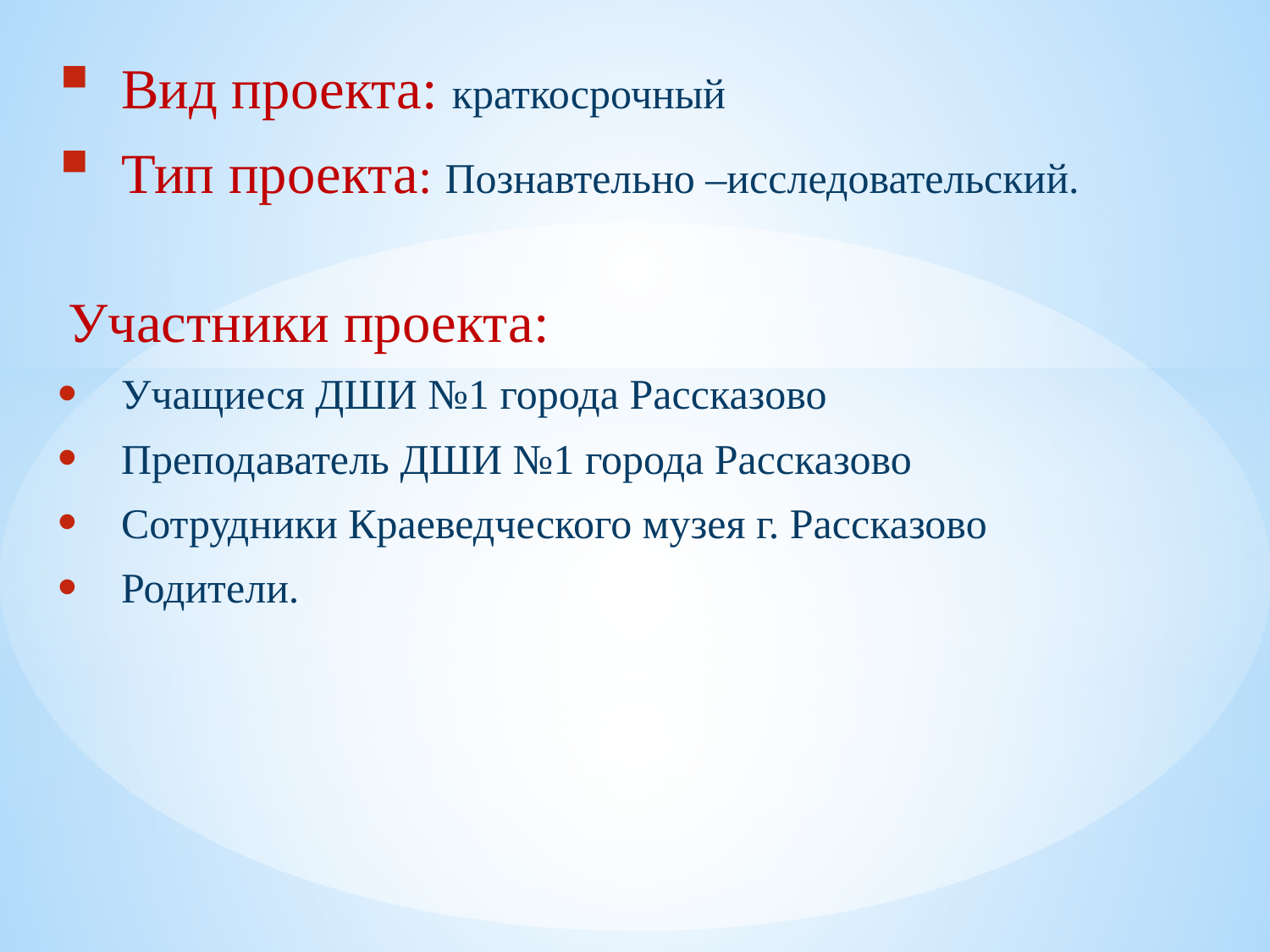

Вид проекта: краткосрочный
Тип проекта: Познавтельно –исследовательский.

 Участники проекта:
Учащиеся ДШИ №1 города Рассказово
Преподаватель ДШИ №1 города Рассказово
Сотрудники Краеведческого музея г. Рассказово
Родители.